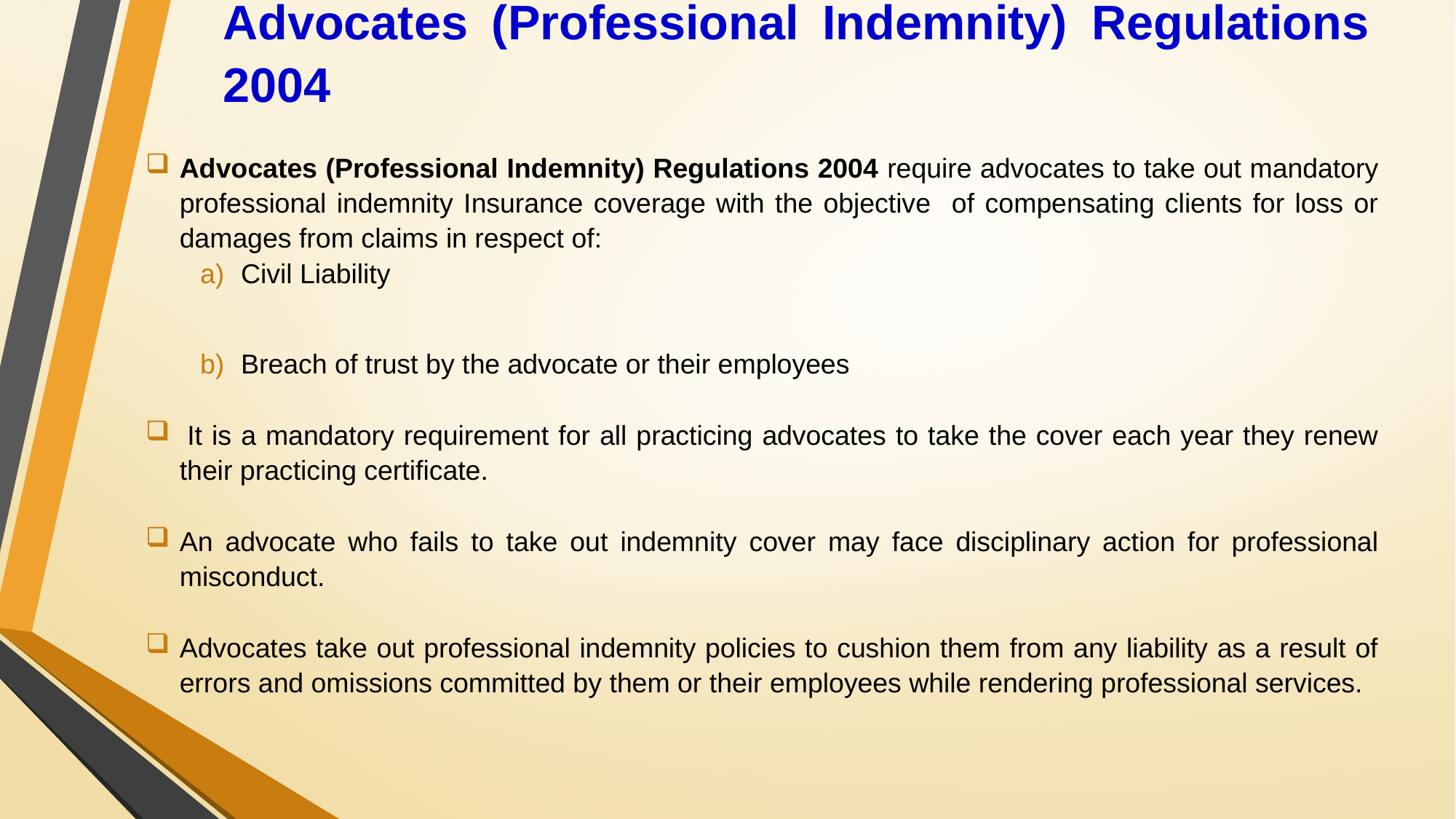

# Advocates (Professional Indemnity) Regulations 2004
Advocates (Professional Indemnity) Regulations 2004 require advocates to take out mandatory professional indemnity Insurance coverage with the objective  of compensating clients for loss or damages from claims in respect of:
Civil Liability

Breach of trust by the advocate or their employees

 It is a mandatory requirement for all practicing advocates to take the cover each year they renew their practicing certificate.

An advocate who fails to take out indemnity cover may face disciplinary action for professional misconduct.

Advocates take out professional indemnity policies to cushion them from any liability as a result of errors and omissions committed by them or their employees while rendering professional services.